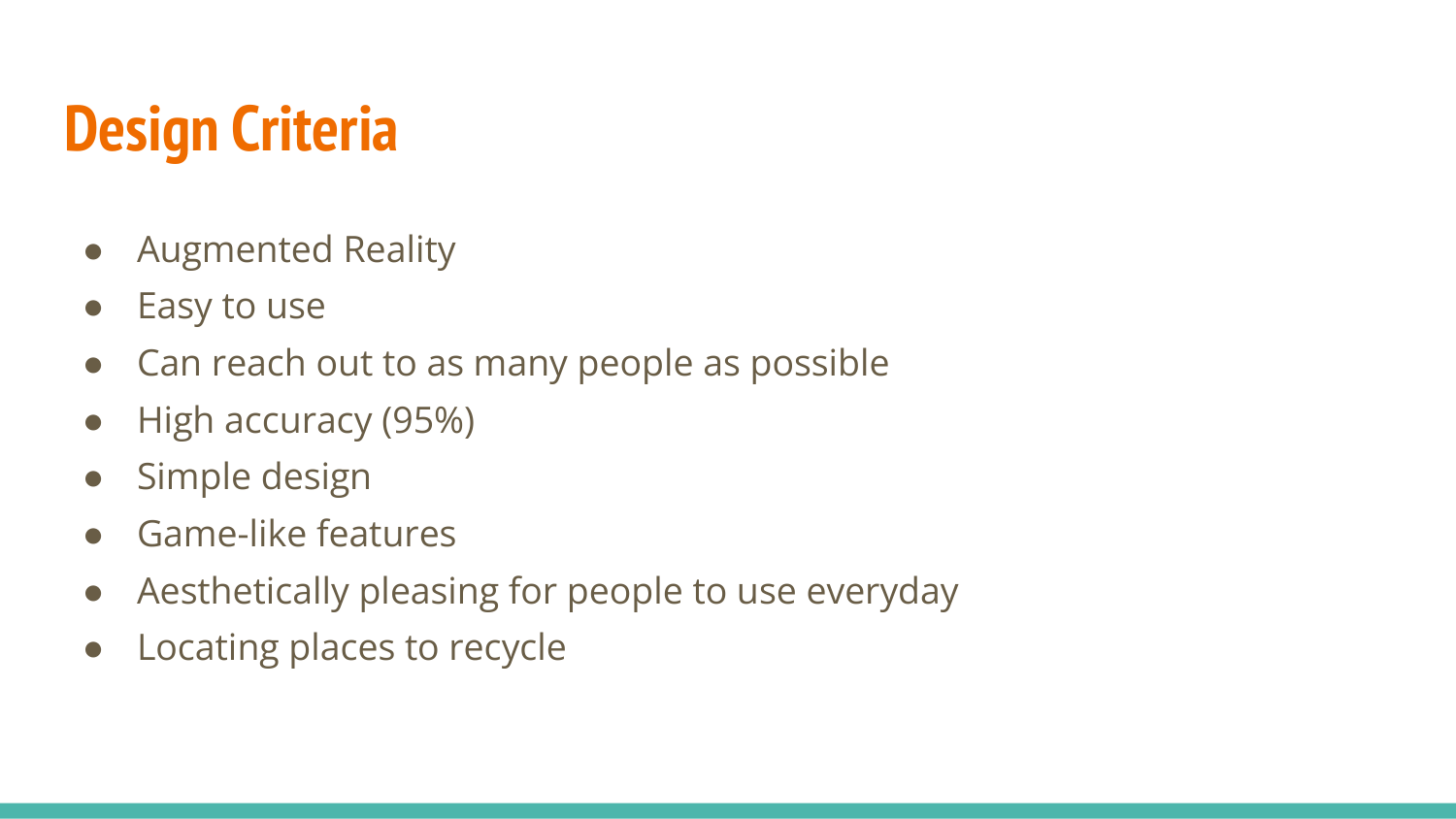

# Design Criteria
Augmented Reality
Easy to use
Can reach out to as many people as possible
High accuracy (95%)
Simple design
Game-like features
Aesthetically pleasing for people to use everyday
Locating places to recycle